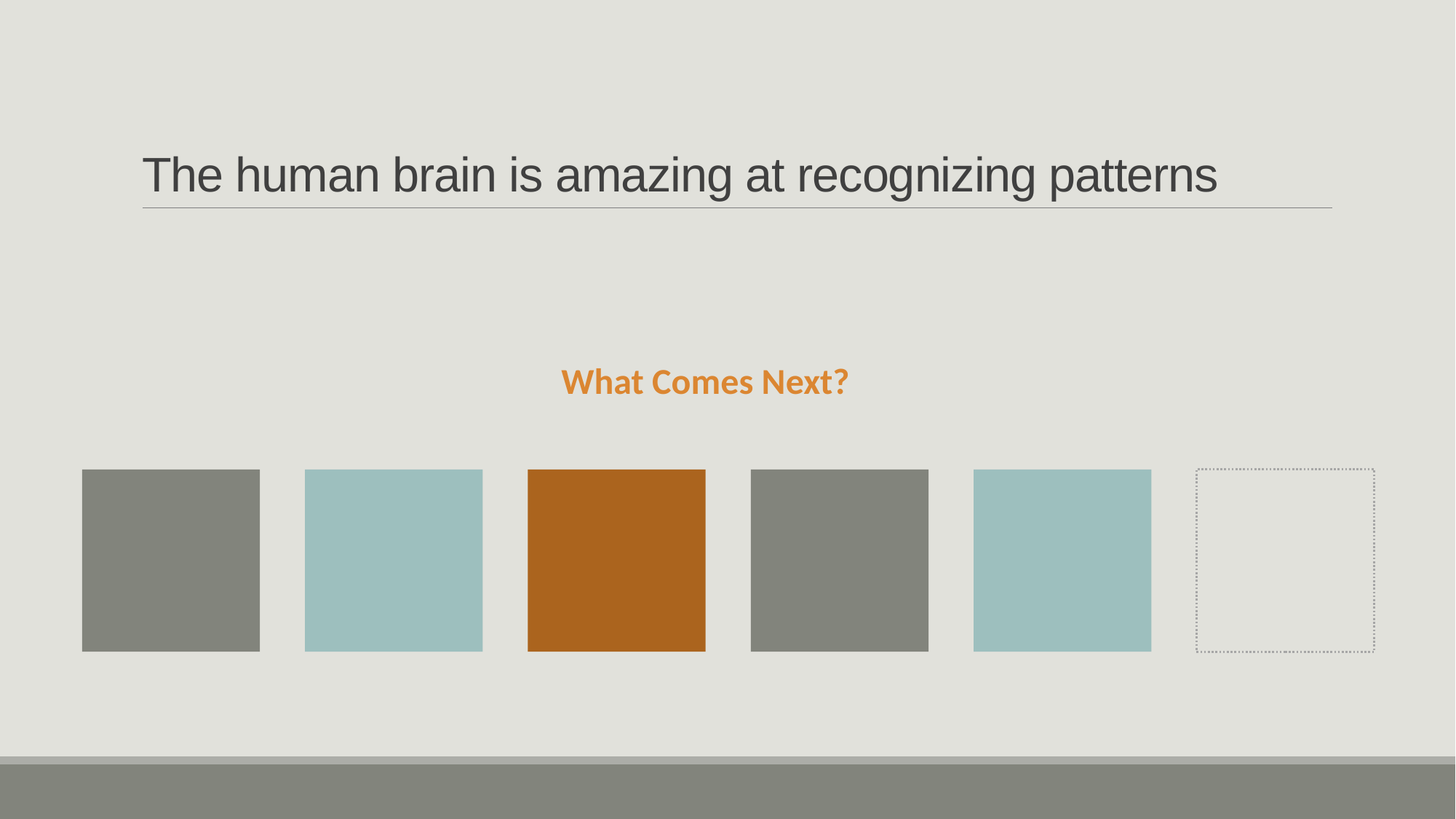

# The human brain is amazing at recognizing patterns
What Comes Next?